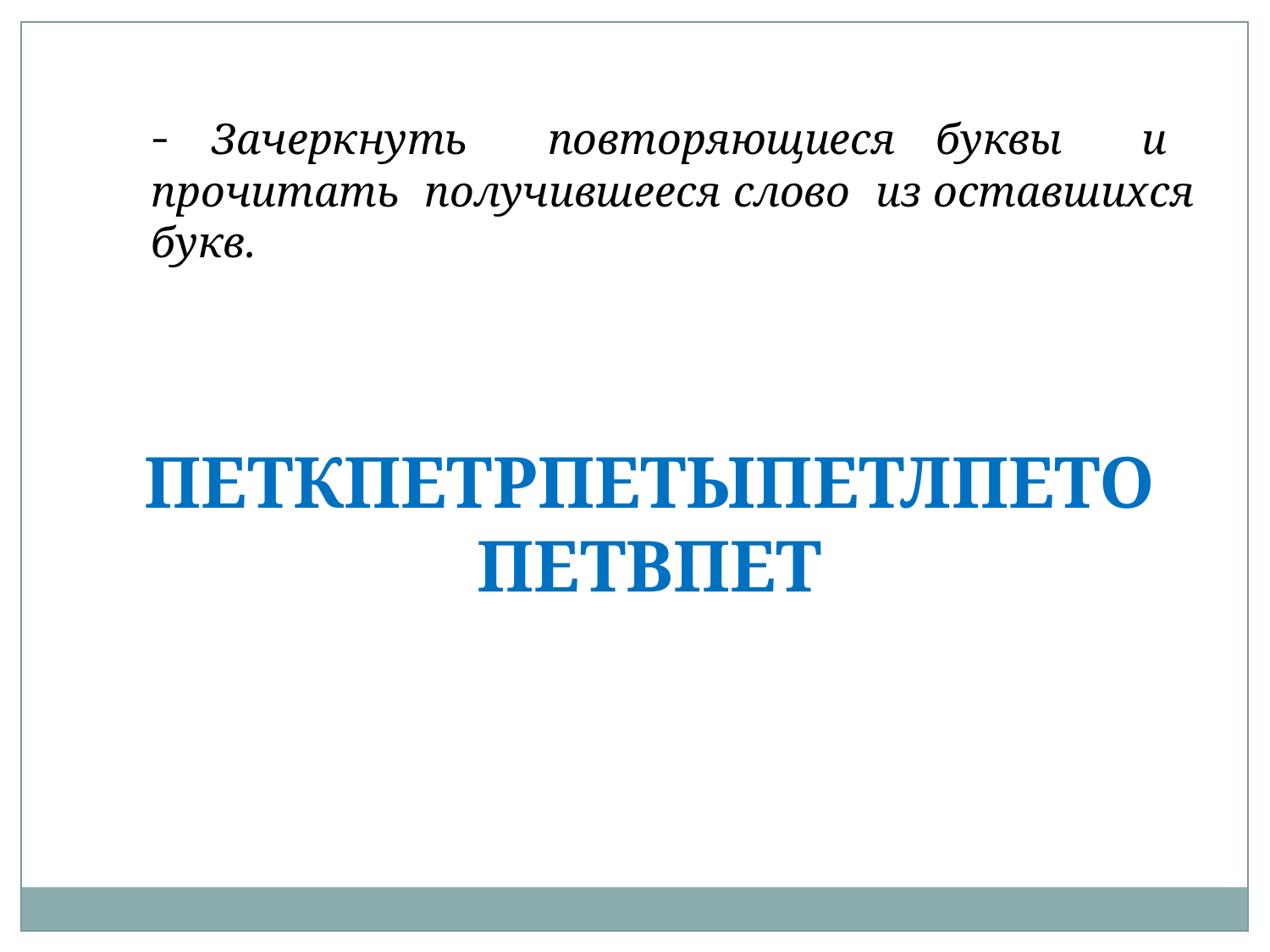

- Зачеркнуть  повторяющиеся буквы  и  прочитать  получившееся слово  из оставшихся  букв.
ПЕТКПЕТРПЕТЫПЕТЛПЕТОПЕТВПЕТ